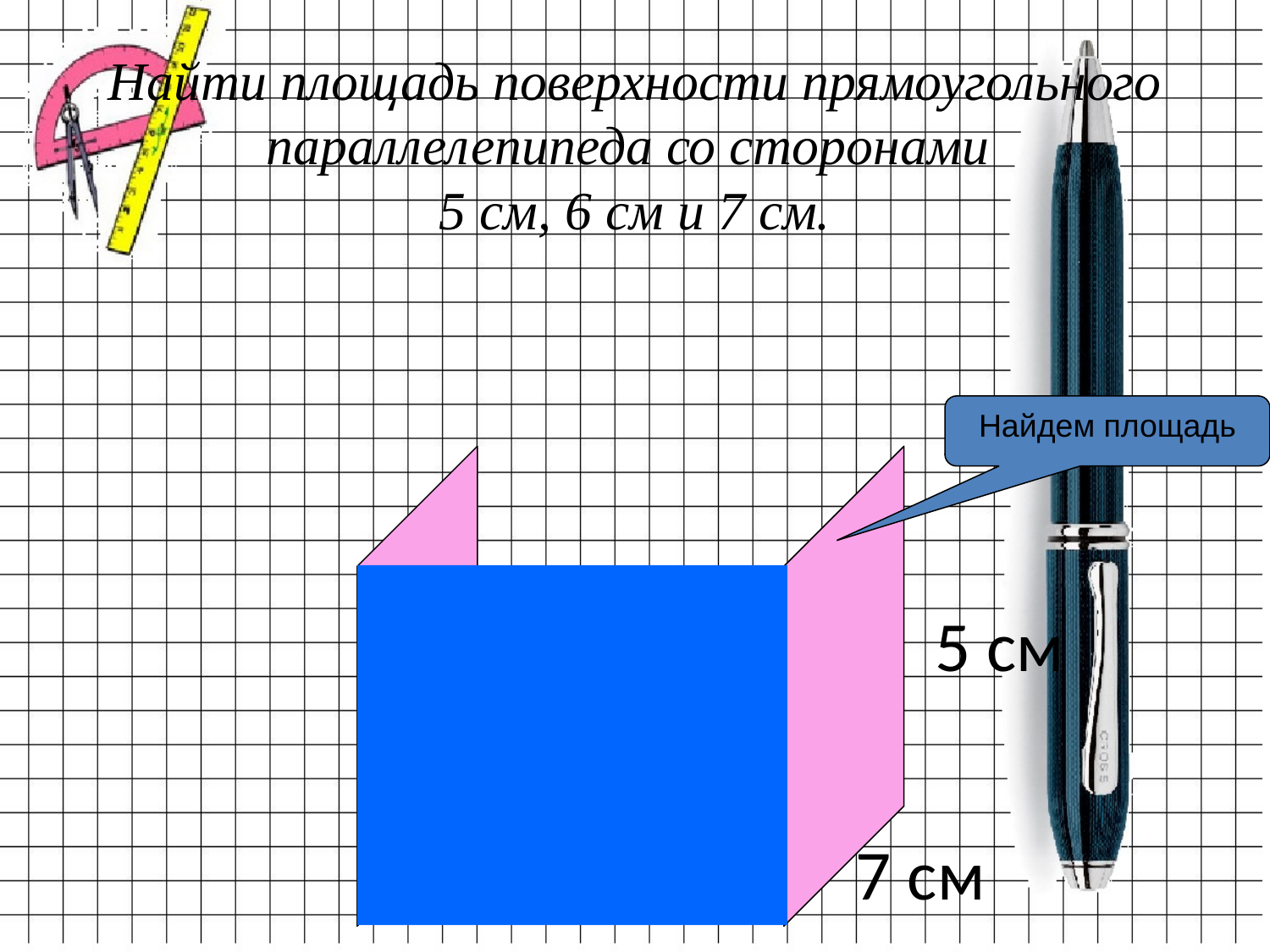

Найти площадь поверхности прямоугольного параллелепипеда со сторонами
5 см, 6 см и 7 см.
Найдем площадь

5 см
7 см